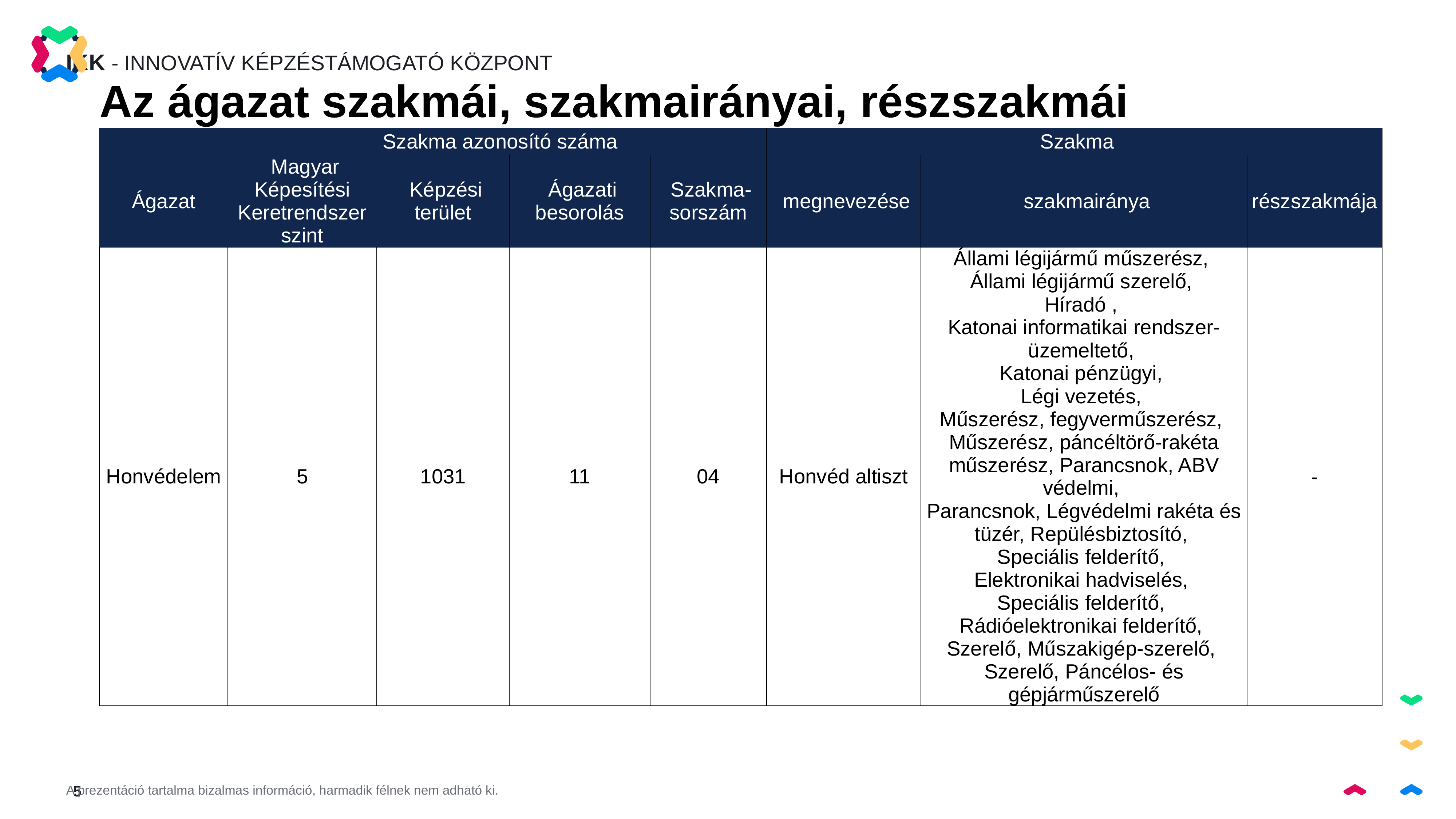

Az ágazat szakmái, szakmairányai, részszakmái
|  | Szakma azonosító száma |  |  |  | Szakma |  |  |
| --- | --- | --- | --- | --- | --- | --- | --- |
| Ágazat | Magyar Képesítési Keretrendszer szint | Képzési terület | Ágazati besorolás | Szakma-sorszám | megnevezése | szakmairánya | részszakmája |
| Honvédelem | 5 | 1031 | 11 | 04 | Honvéd altiszt | Állami légijármű műszerész, Állami légijármű szerelő, Híradó , Katonai informatikai rendszer-üzemeltető, Katonai pénzügyi, Légi vezetés, Műszerész, fegyverműszerész, Műszerész, páncéltörő-rakéta műszerész, Parancsnok, ABV védelmi, Parancsnok, Légvédelmi rakéta és tüzér, Repülésbiztosító, Speciális felderítő, Elektronikai hadviselés, Speciális felderítő, Rádióelektronikai felderítő, Szerelő, Műszakigép-szerelő, Szerelő, Páncélos- és gépjárműszerelő | - |